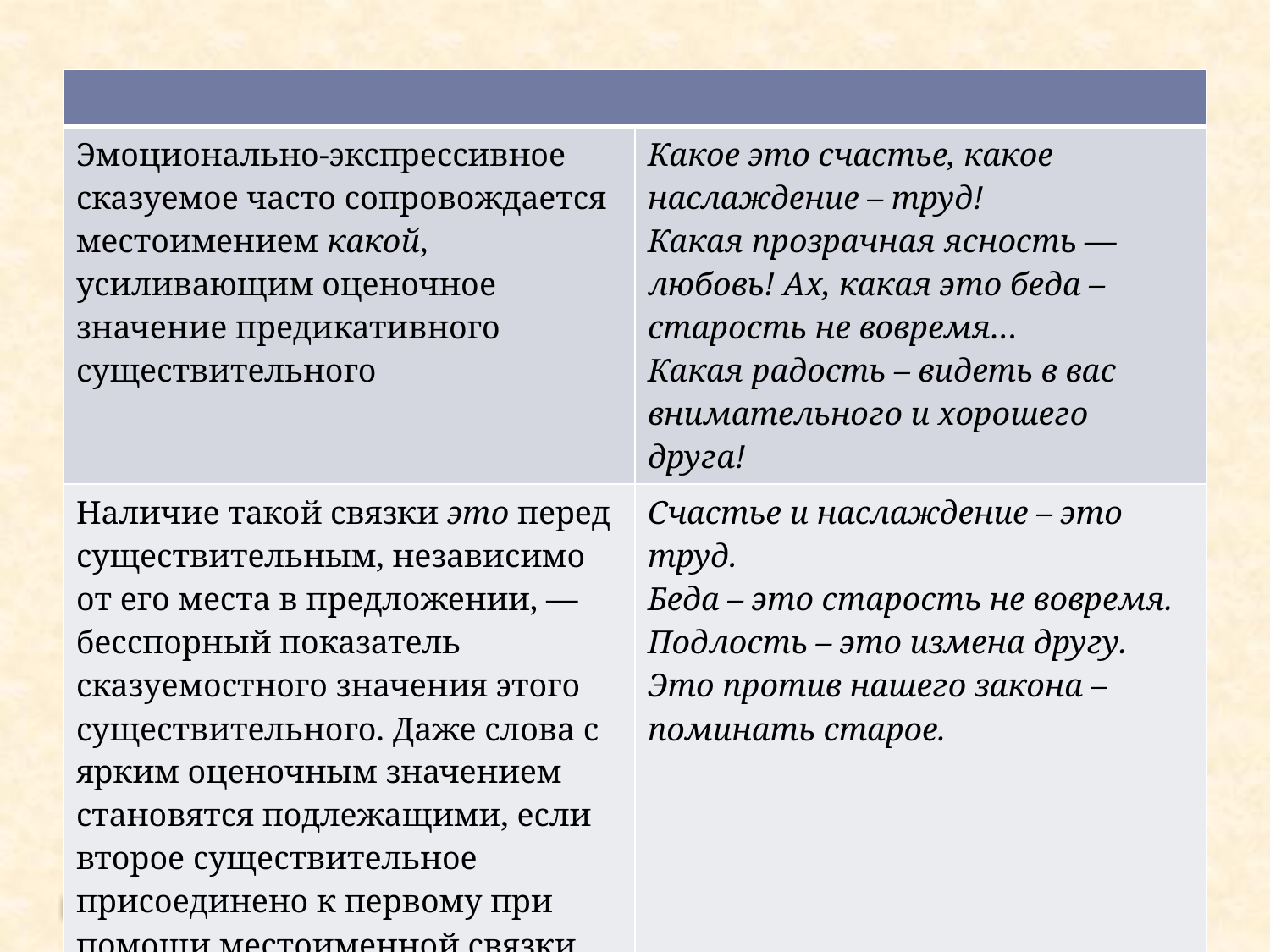

|  |  |
| --- | --- |
| Эмоционально-экспрессивное сказуемое часто сопровождается местоимением какой, усиливающим оценочное значение предикативного существительного | Какое это счастье, какое наслаждение – труд! Какая прозрачная ясность — любовь! Ах, какая это беда – старость не вовремя… Какая радость – видеть в вас внимательного и хорошего друга! |
| Наличие такой связки это перед существительным, независимо от его места в предложении, — бесспорный показатель сказуемостного значения этого существительного. Даже слова с ярким оценочным значением становятся подлежащими, если второе существительное присоединено к первому при помощи местоименной связки это. | Счастье и наслаждение – это труд. Беда – это старость не вовремя. Подлость – это измена другу. Это против нашего закона – поминать старое. |
| Восстановление нулевой связки (или замена ее полузнаменательной ) | Подлинным искусством является только поэзия. |